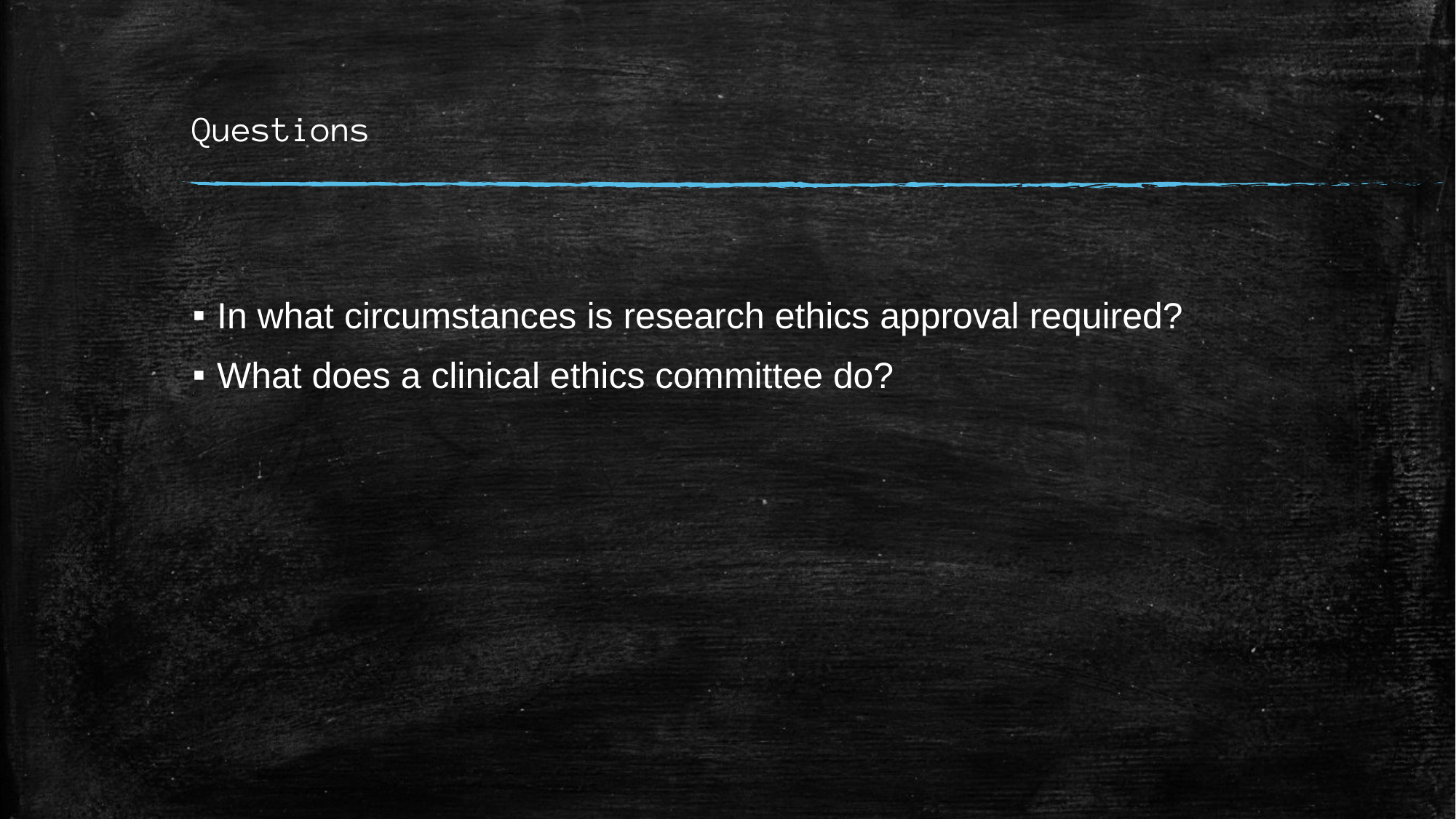

# Questions

In what circumstances is research ethics approval required?
What does a clinical ethics committee do?